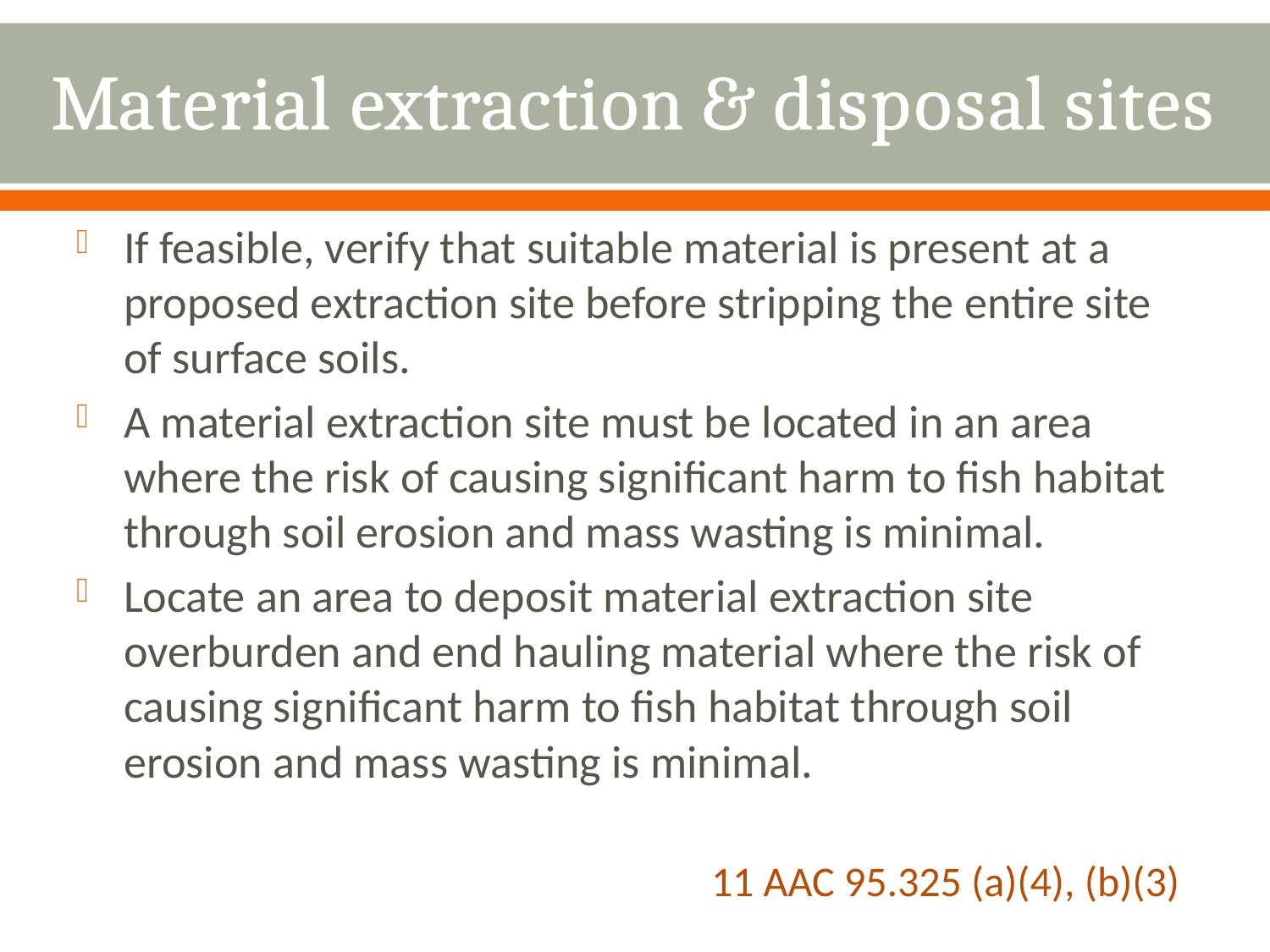

# Material extraction & disposal sites
If feasible, verify that suitable material is present at a proposed extraction site before stripping the entire site of surface soils.
A material extraction site must be located in an area where the risk of causing significant harm to fish habitat through soil erosion and mass wasting is minimal.
Locate an area to deposit material extraction site overburden and end hauling material where the risk of causing significant harm to fish habitat through soil erosion and mass wasting is minimal.

					11 AAC 95.325 (a)(4), (b)(3)